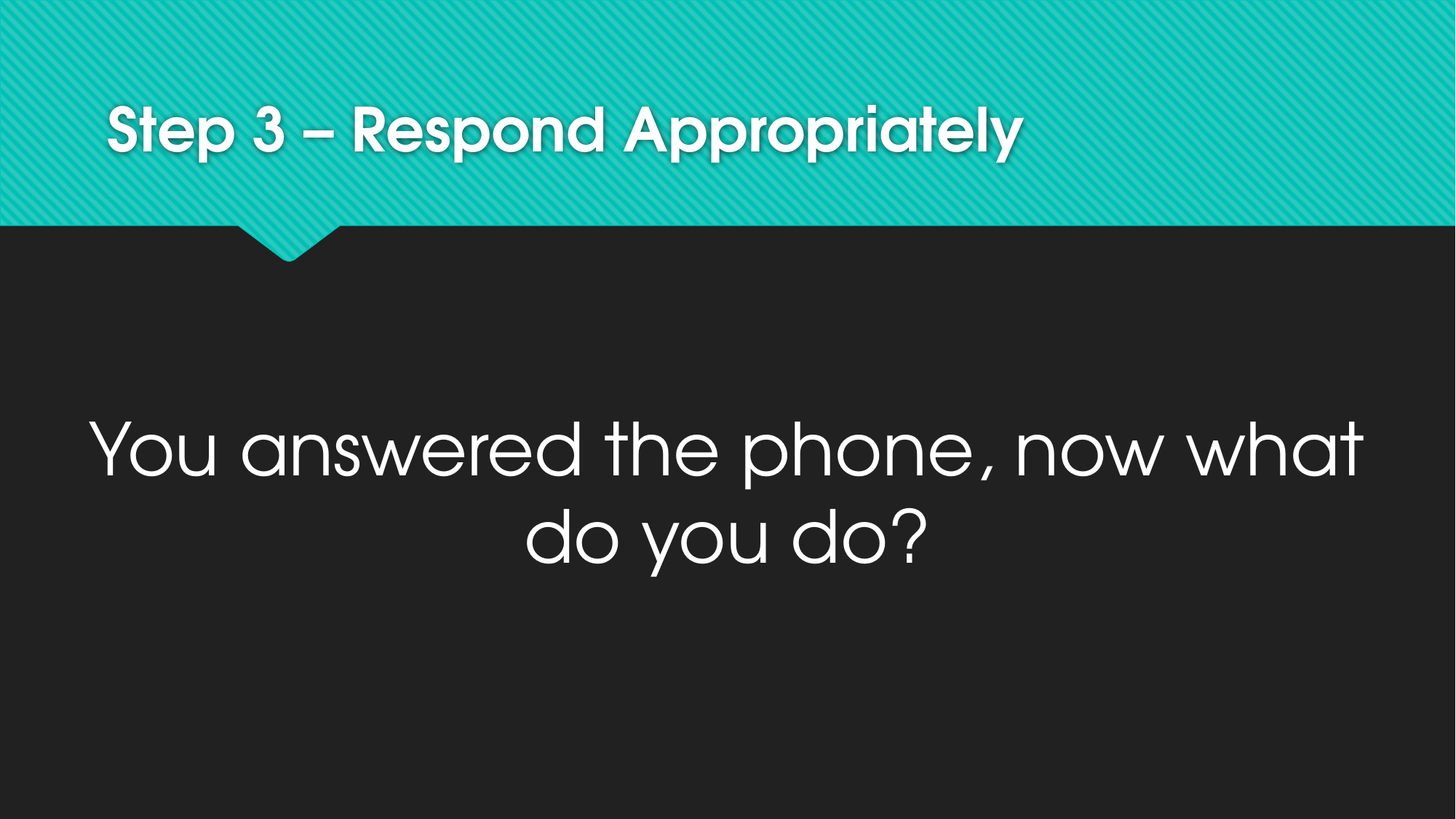

# Step 3 – Respond Appropriately
You answered the phone, now what do you do?